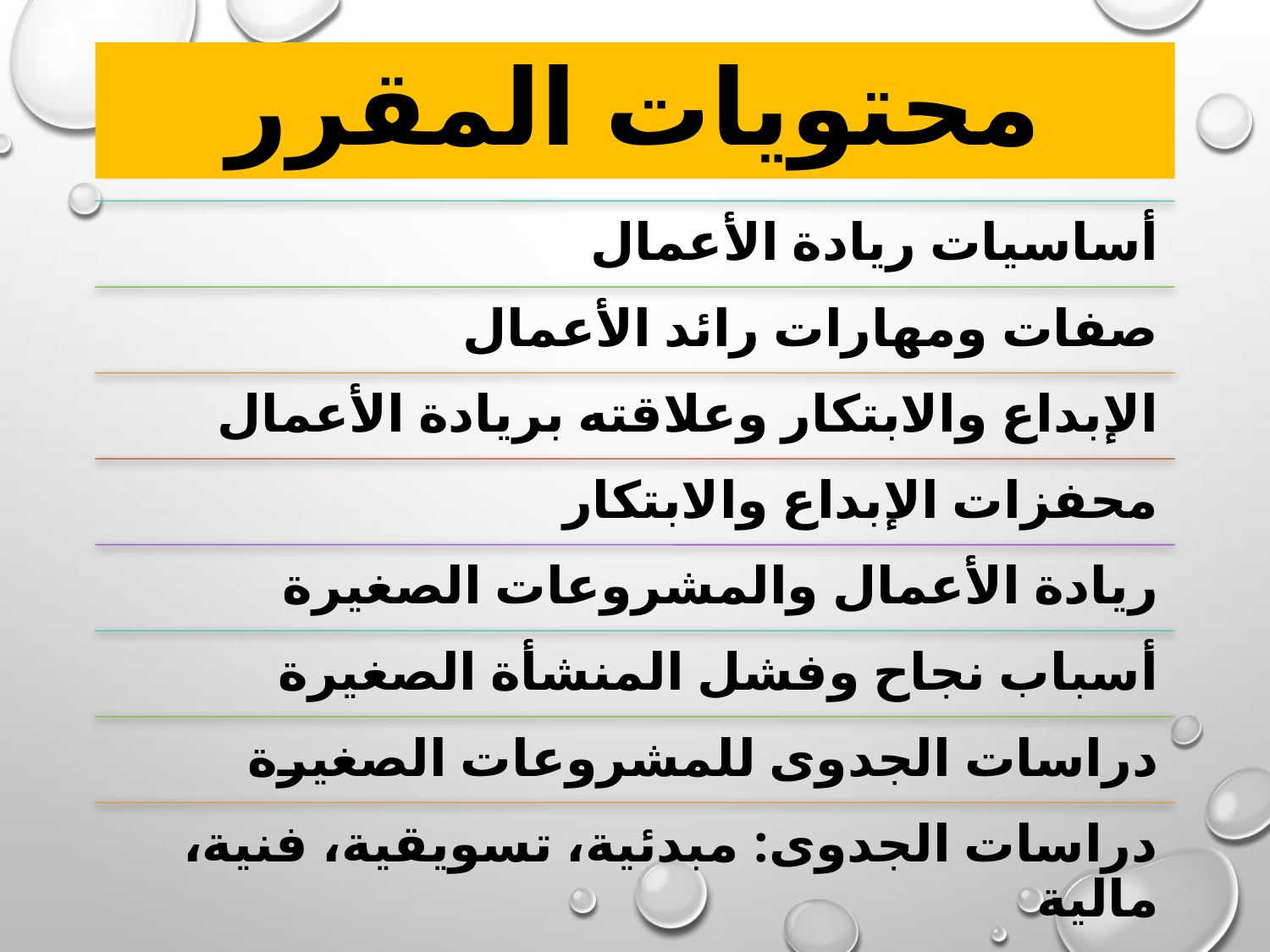

# محتويات المقرر
أساسيات ريادة الأعمال
صفات ومهارات رائد الأعمال
الإبداع والابتكار وعلاقته بريادة الأعمال
محفزات الإبداع والابتكار
ريادة الأعمال والمشروعات الصغيرة
أسباب نجاح وفشل المنشأة الصغيرة
دراسات الجدوى للمشروعات الصغيرة
دراسات الجدوى: مبدئية، تسويقية، فنية، مالية